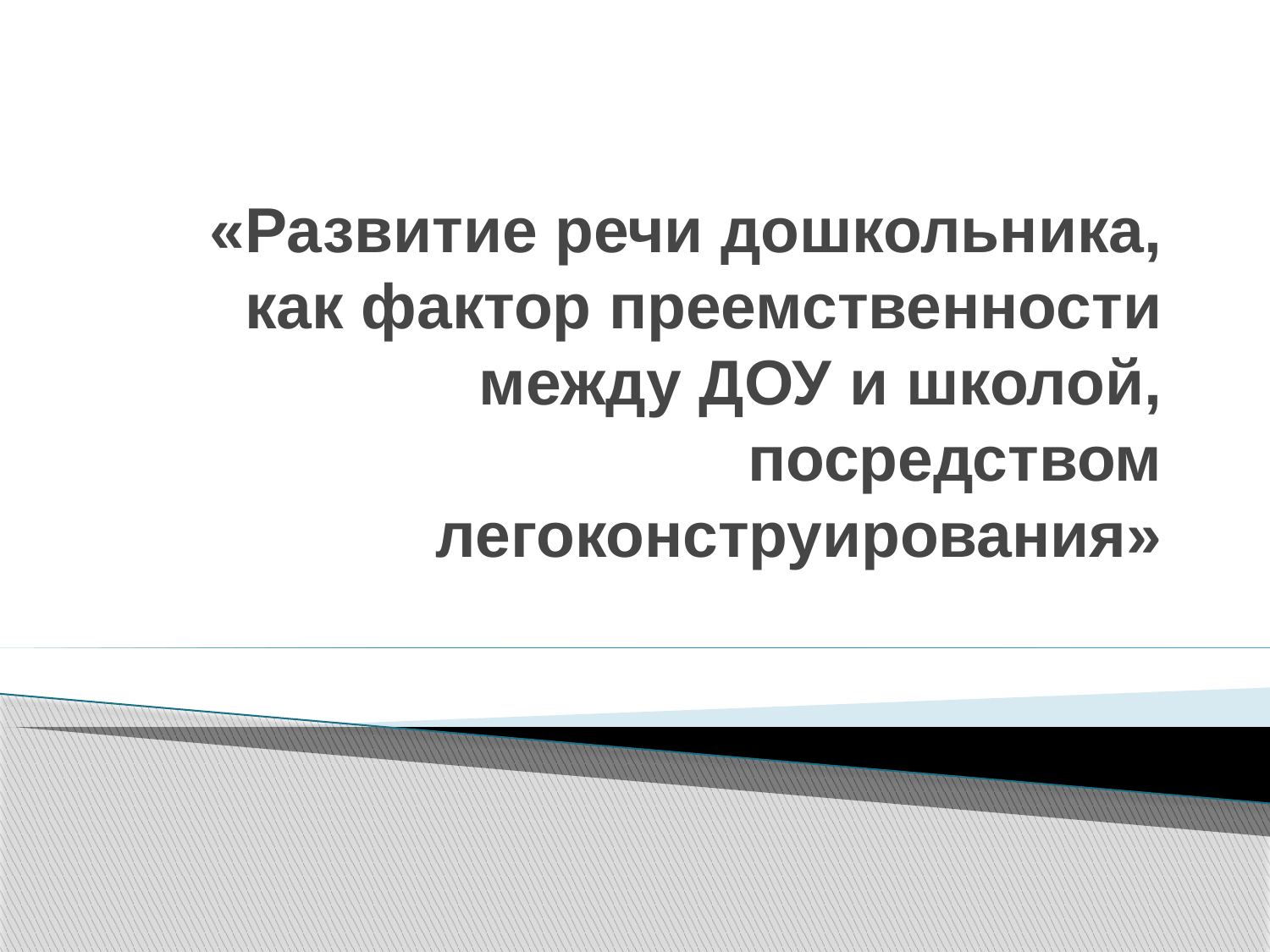

# «Развитие речи дошкольника, как фактор преемственности между ДОУ и школой, посредством легоконструирования»